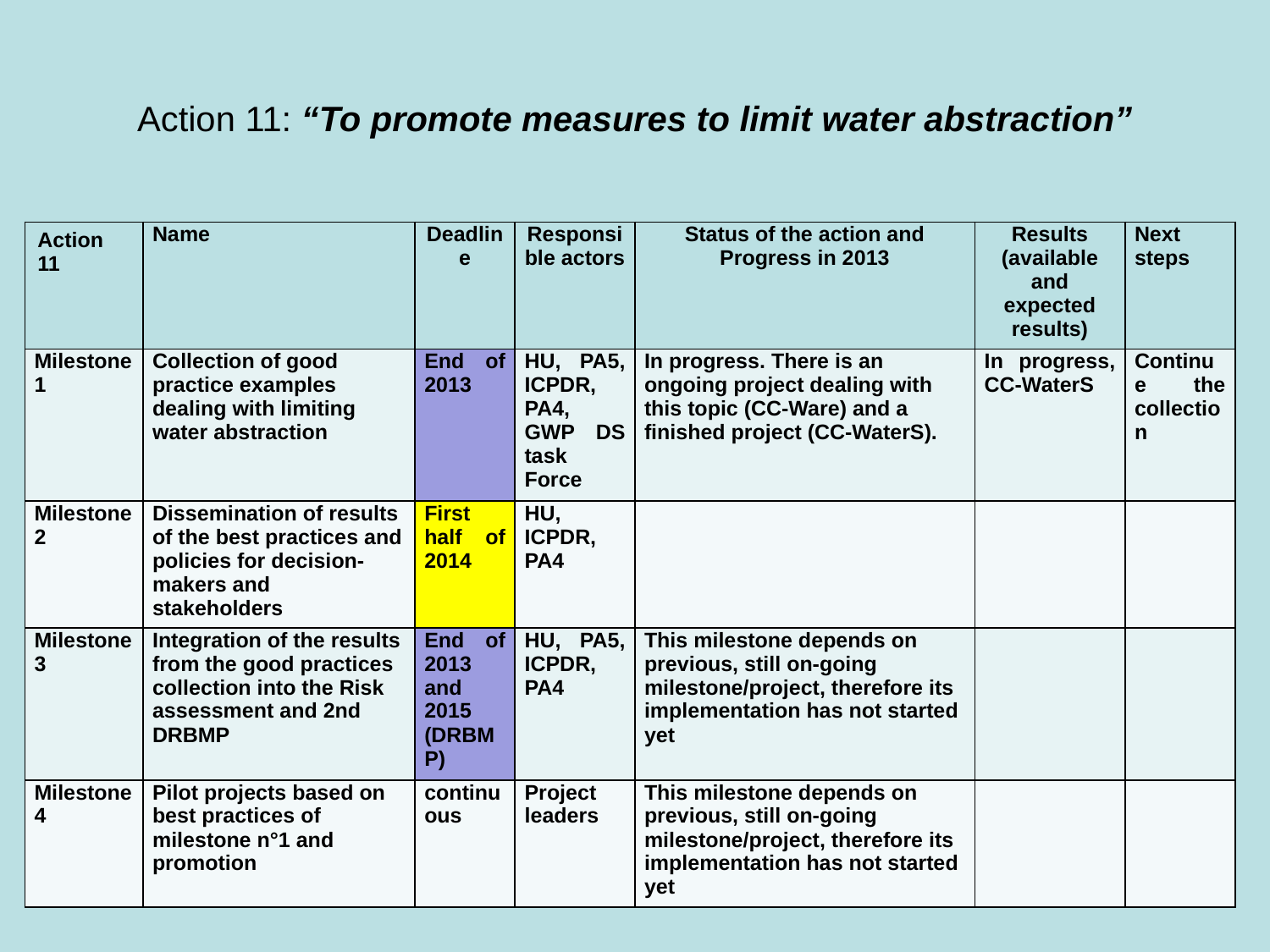

# Action 11: “To promote measures to limit water abstraction”
| Action 11 | Name | Deadline | Responsible actors | Status of the action and Progress in 2013 | Results (available and expected results) | Next steps |
| --- | --- | --- | --- | --- | --- | --- |
| Milestone 1 | Collection of good practice examples dealing with limiting water abstraction | End of 2013 | HU, PA5, ICPDR, PA4, GWP DS task Force | In progress. There is an ongoing project dealing with this topic (CC-Ware) and a finished project (CC-WaterS). | In progress, CC-WaterS | Continue the collection |
| Milestone 2 | Dissemination of results of the best practices and policies for decision-makers and stakeholders | First half of 2014 | HU, ICPDR, PA4 |  |  |  |
| Milestone 3 | Integration of the results from the good practices collection into the Risk assessment and 2nd DRBMP | End of 2013 and 2015 (DRBMP) | HU, PA5, ICPDR, PA4 | This milestone depends on previous, still on-going milestone/project, therefore its implementation has not started yet |  |  |
| Milestone 4 | Pilot projects based on best practices of milestone n°1 and promotion | continuous | Project leaders | This milestone depends on previous, still on-going milestone/project, therefore its implementation has not started yet |  |  |